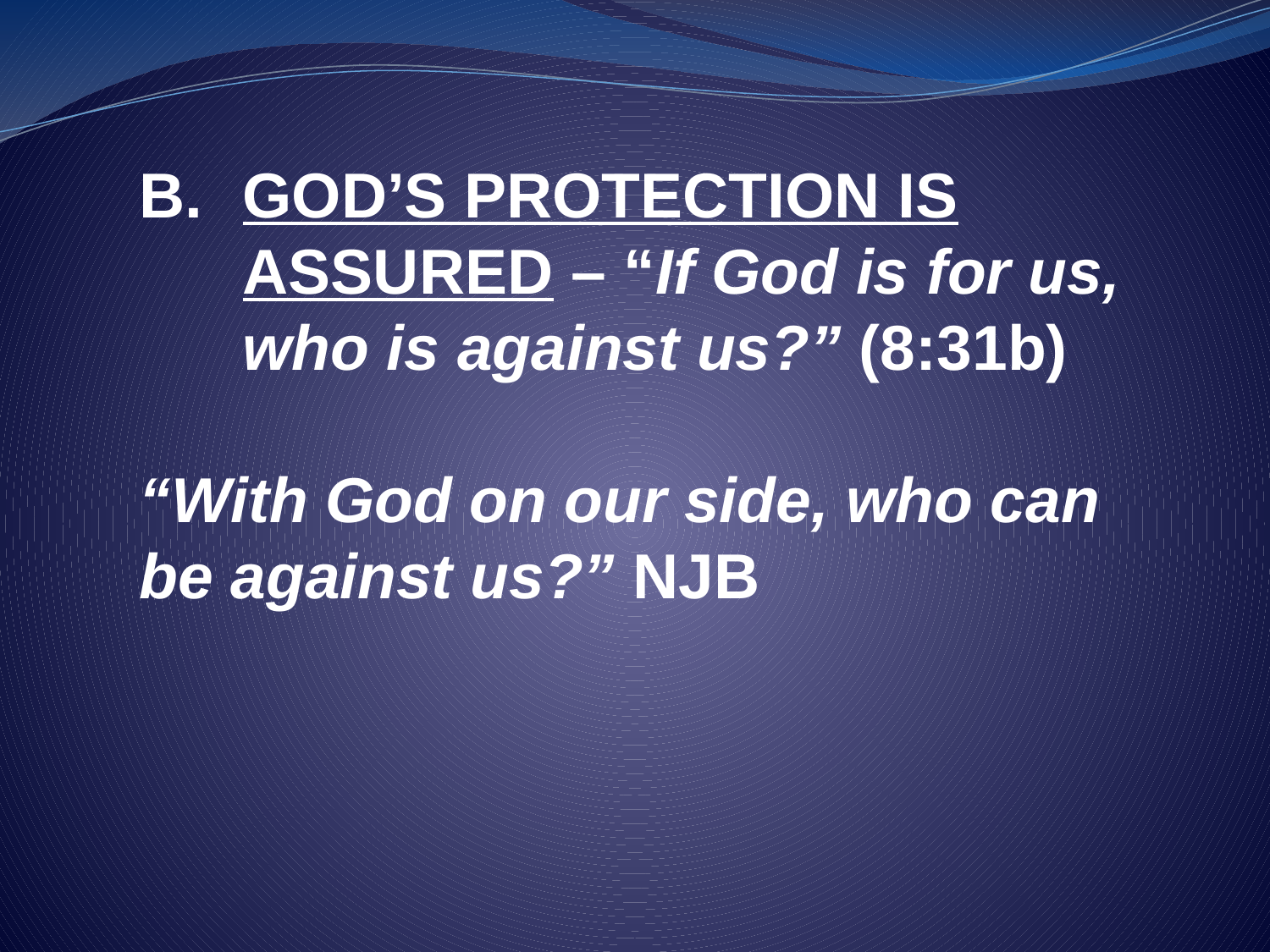

GOD’S PROTECTION IS ASSURED – “If God is for us, who is against us?” (8:31b)

“With God on our side, who can be against us?” NJB